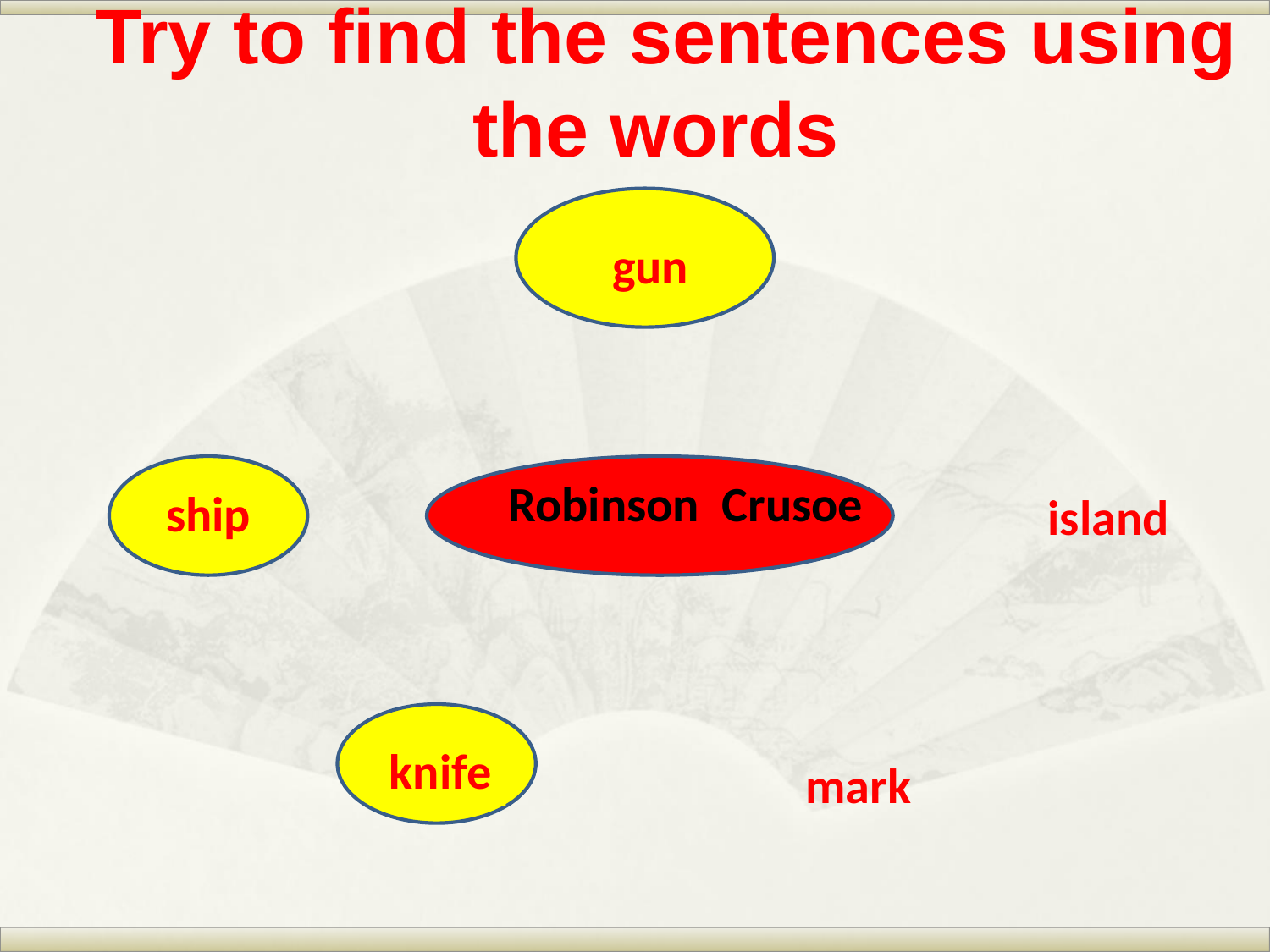

# Try to find the sentences using the words

   gun

ship

Robinson Crusoe
island
Robinson  Crusoe

knife
mark